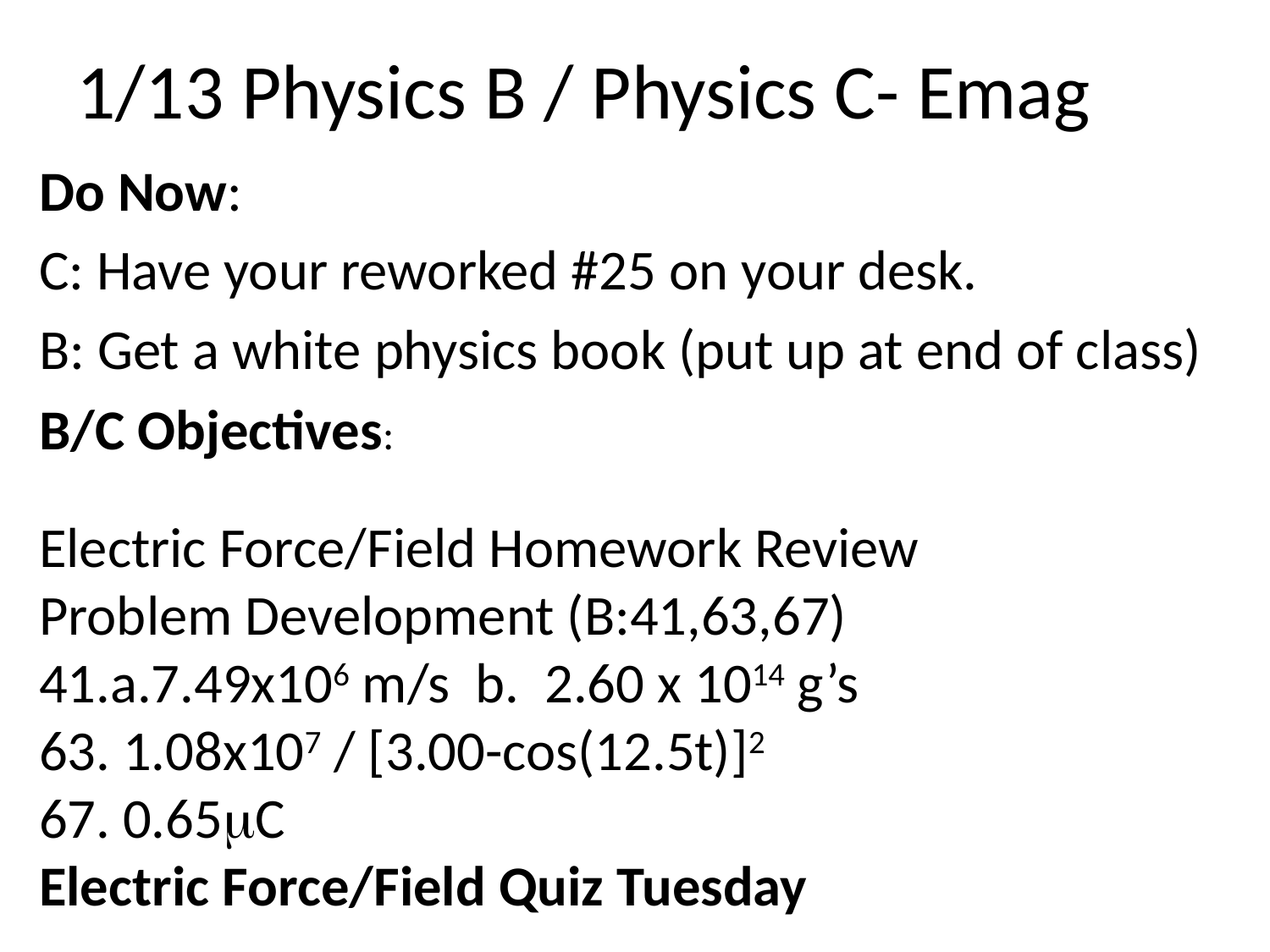

# 1/13 Physics B / Physics C- Emag
Do Now:
C: Have your reworked #25 on your desk.
B: Get a white physics book (put up at end of class)
B/C Objectives:

Electric Force/Field Homework Review
Problem Development (B:41,63,67)
41.a.7.49x106 m/s  b.  2.60 x 1014 g’s
63. 1.08x107 / [3.00-cos(12.5t)]2
67. 0.65μC
Electric Force/Field Quiz Tuesday